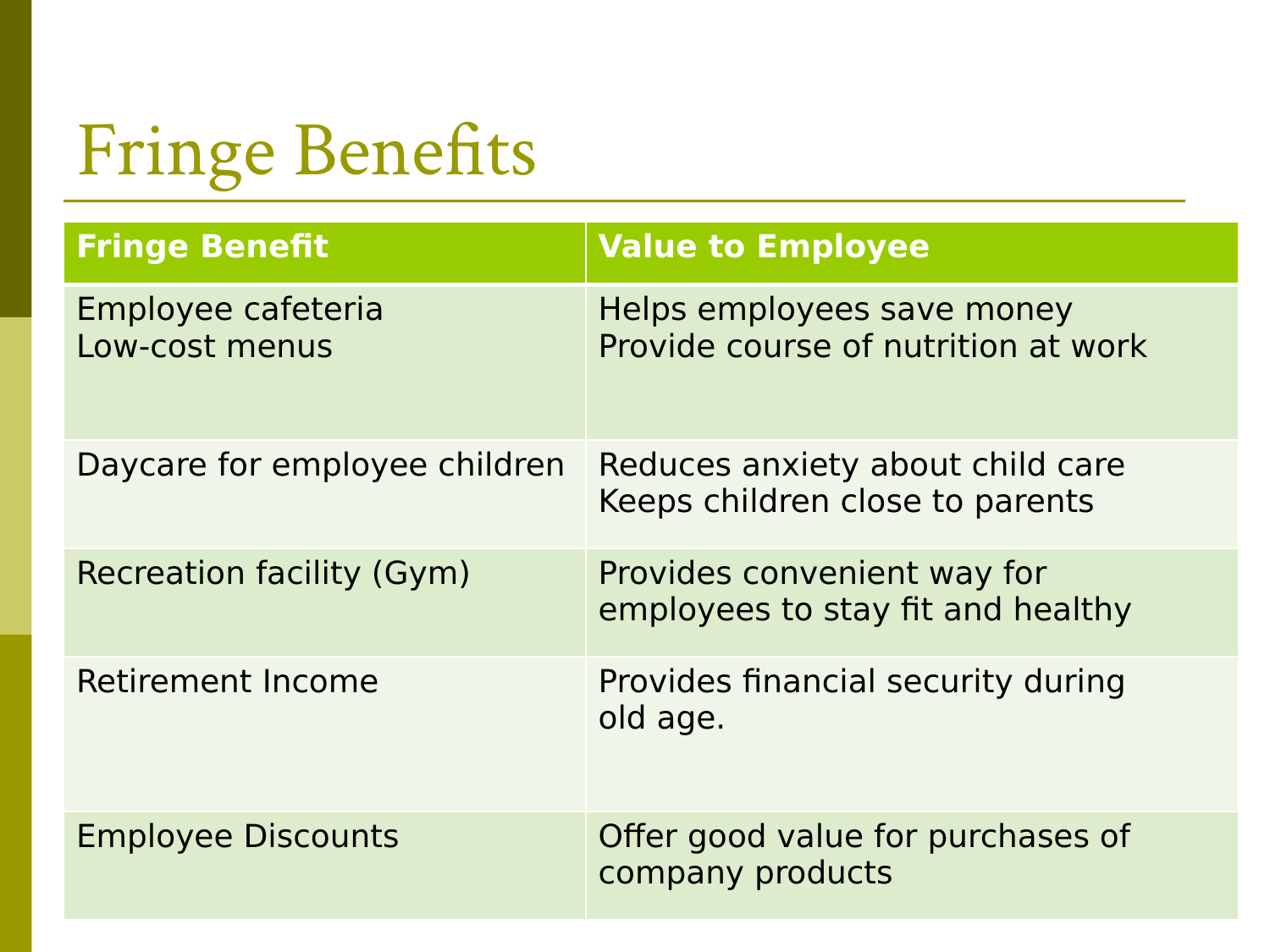

# Fringe Benefits
| Fringe Benefit | Value to Employee |
| --- | --- |
| Employee cafeteria Low-cost menus | Helps employees save money Provide course of nutrition at work |
| Daycare for employee children | Reduces anxiety about child care Keeps children close to parents |
| Recreation facility (Gym) | Provides convenient way for employees to stay fit and healthy |
| Retirement Income | Provides financial security during old age. |
| Employee Discounts | Offer good value for purchases of company products |